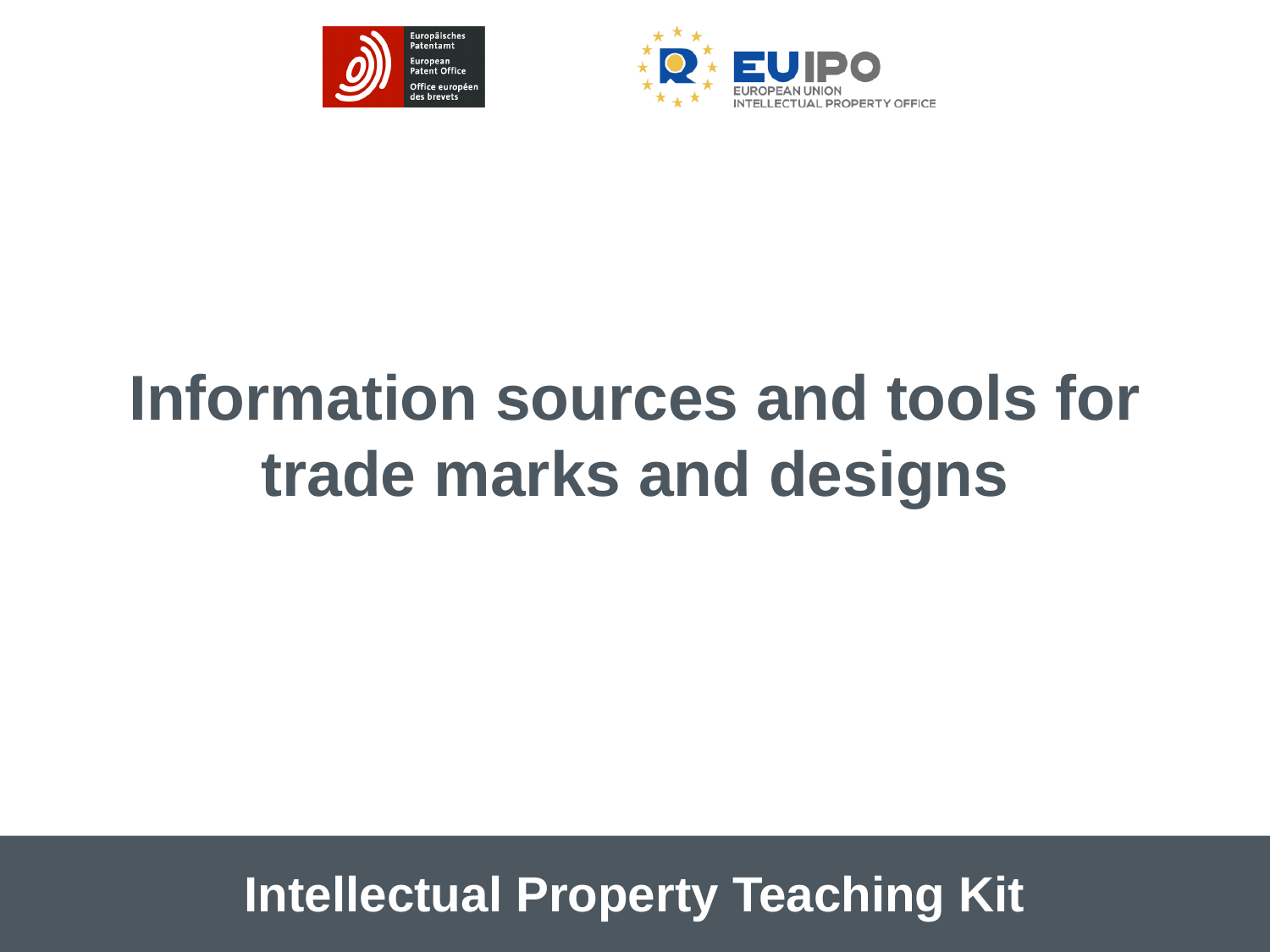

Information sources and tools for trade marks and designs